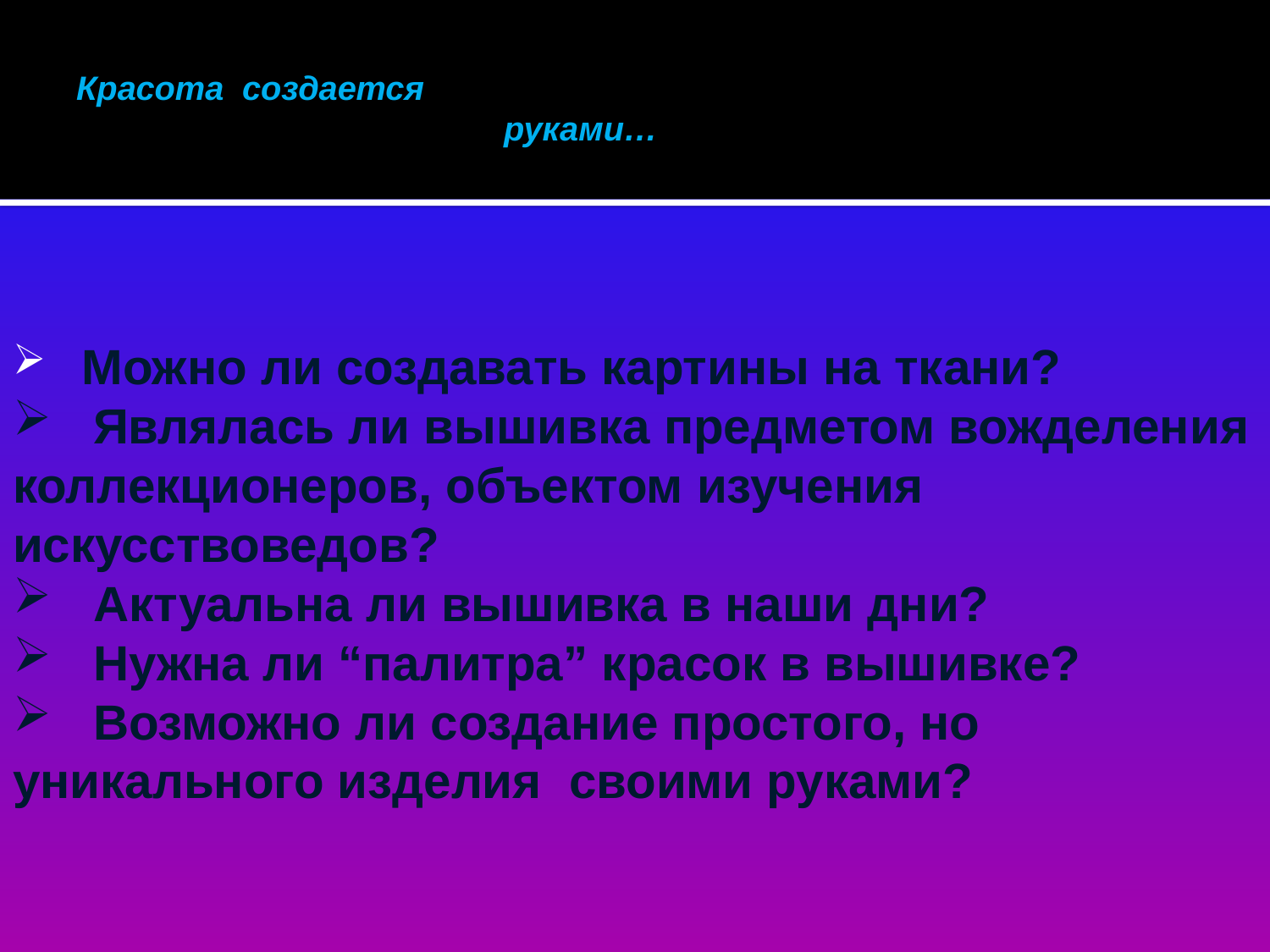

# Красота  создается руками…
   Можно ли создавать картины на ткани?
   Являлась ли вышивка предметом вожделения
коллекционеров, объектом изучения искусствоведов?
   Актуальна ли вышивка в наши дни?
   Нужна ли “палитра” красок в вышивке?
   Возможно ли создание простого, но уникального изделия  своими руками?